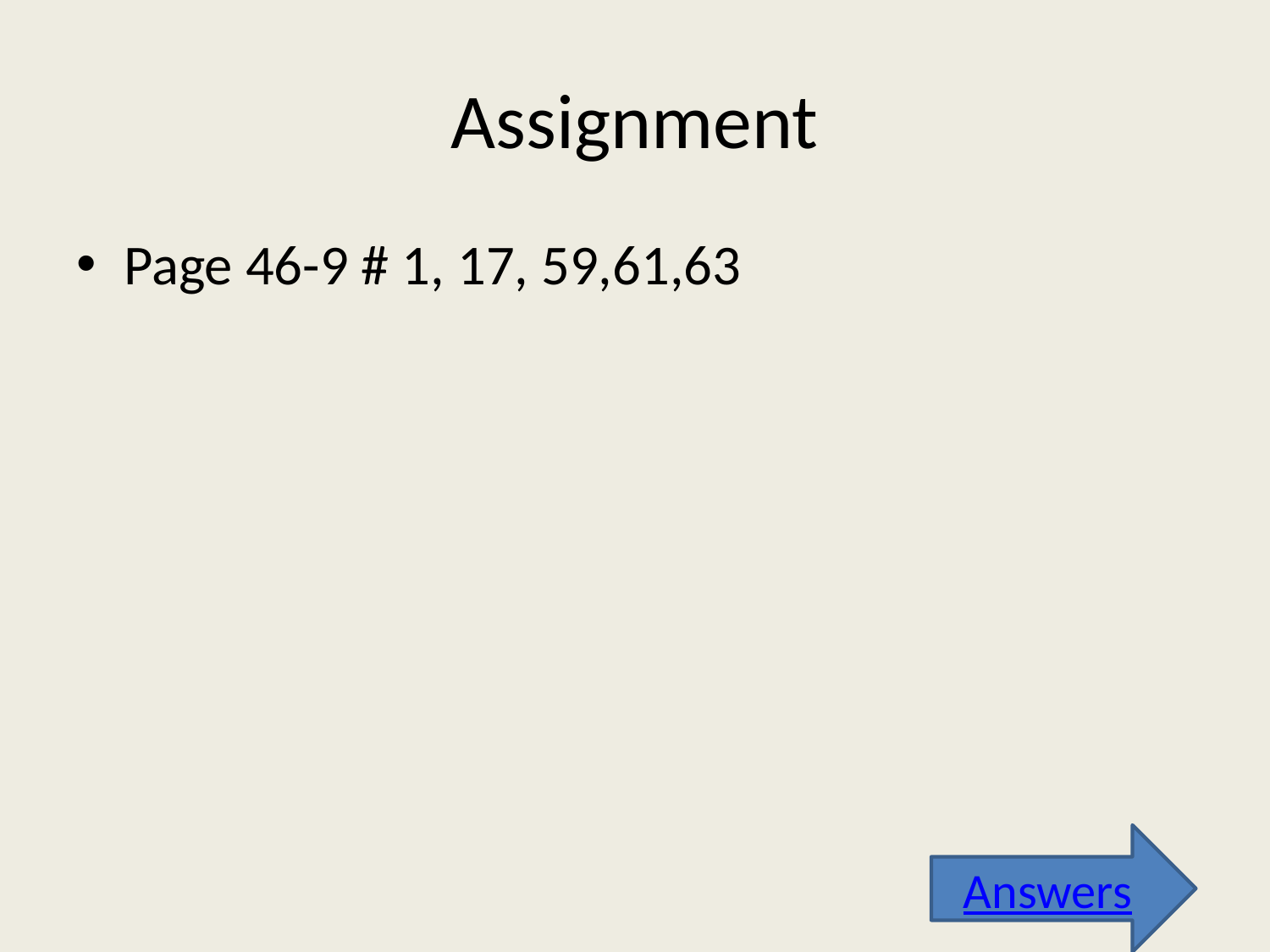

# Assignment
Page 46-9 # 1, 17, 59,61,63

Answers